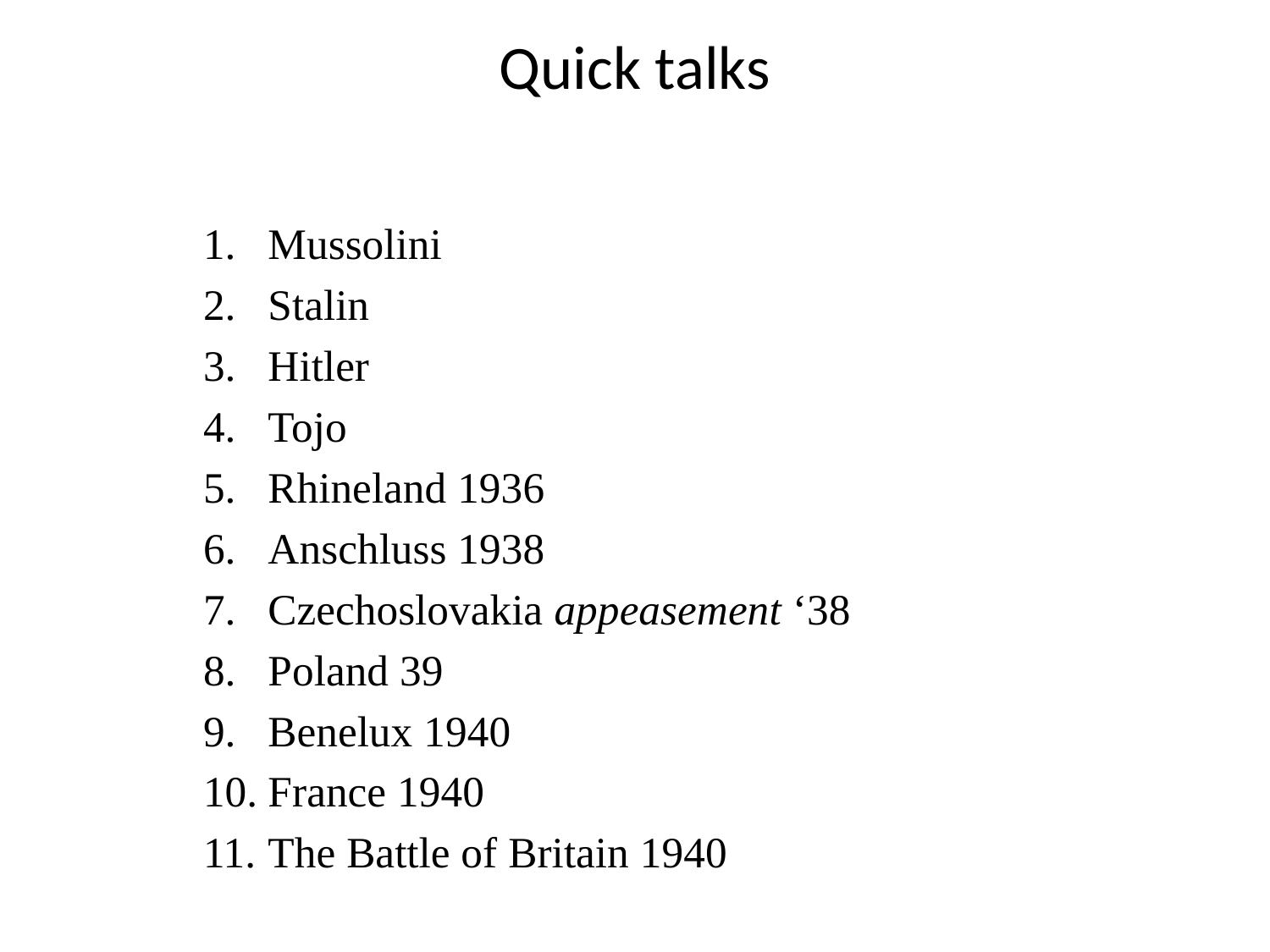

# Quick talks
Mussolini
Stalin
Hitler
Tojo
Rhineland 1936
Anschluss 1938
Czechoslovakia appeasement ‘38
Poland 39
Benelux 1940
France 1940
The Battle of Britain 1940